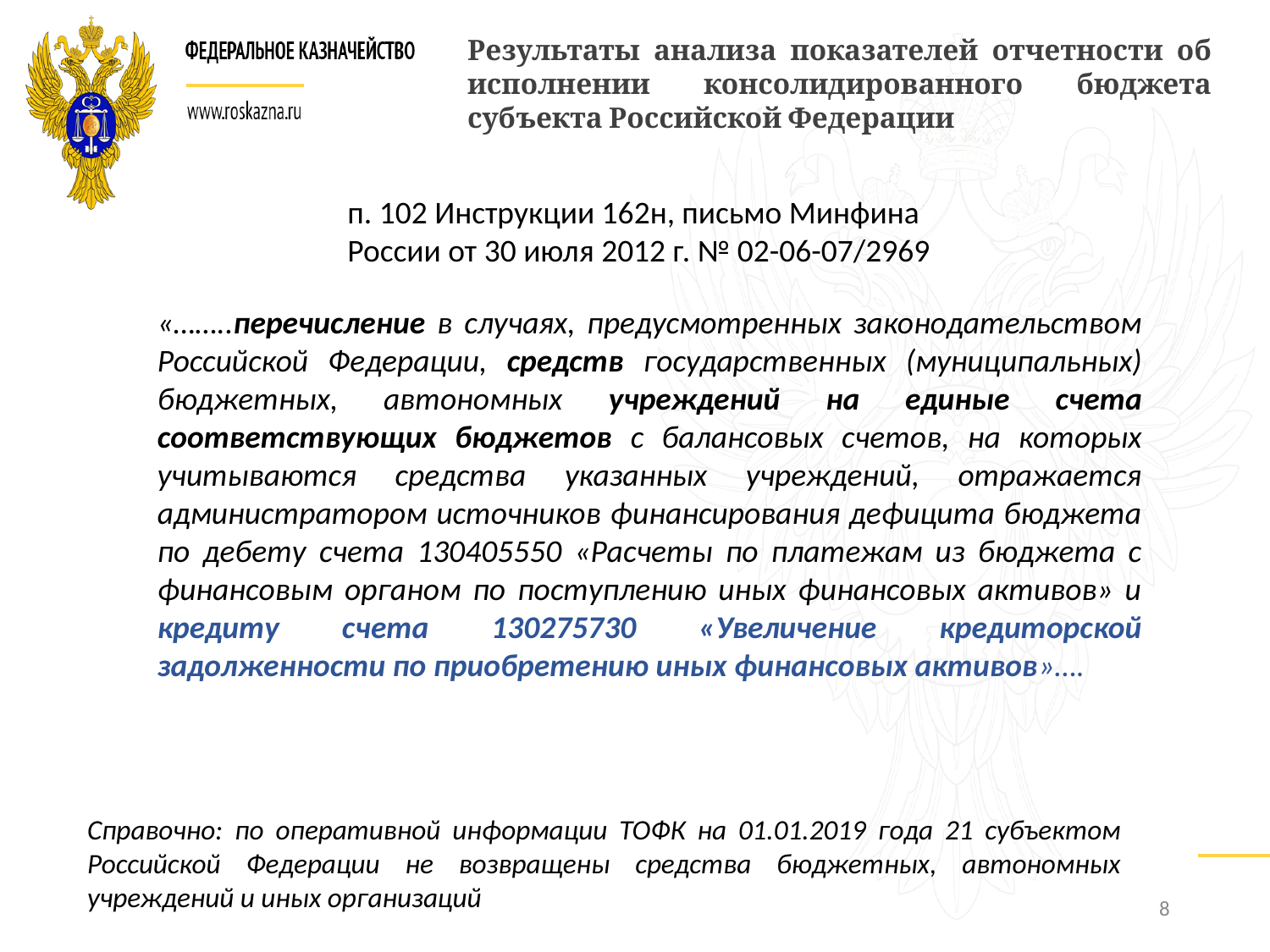

Результаты анализа показателей отчетности об исполнении консолидированного бюджета субъекта Российской Федерации
п. 102 Инструкции 162н, письмо Минфина России от 30 июля 2012 г. № 02-06-07/2969
«……..перечисление в случаях, предусмотренных законодательством Российской Федерации, средств государственных (муниципальных) бюджетных, автономных учреждений на единые счета соответствующих бюджетов с балансовых счетов, на которых учитываются средства указанных учреждений, отражается администратором источников финансирования дефицита бюджета по дебету счета 130405550 «Расчеты по платежам из бюджета с финансовым органом по поступлению иных финансовых активов» и кредиту счета 130275730 «Увеличение кредиторской задолженности по приобретению иных финансовых активов»….
Справочно: по оперативной информации ТОФК на 01.01.2019 года 21 субъектом Российской Федерации не возвращены средства бюджетных, автономных учреждений и иных организаций
8